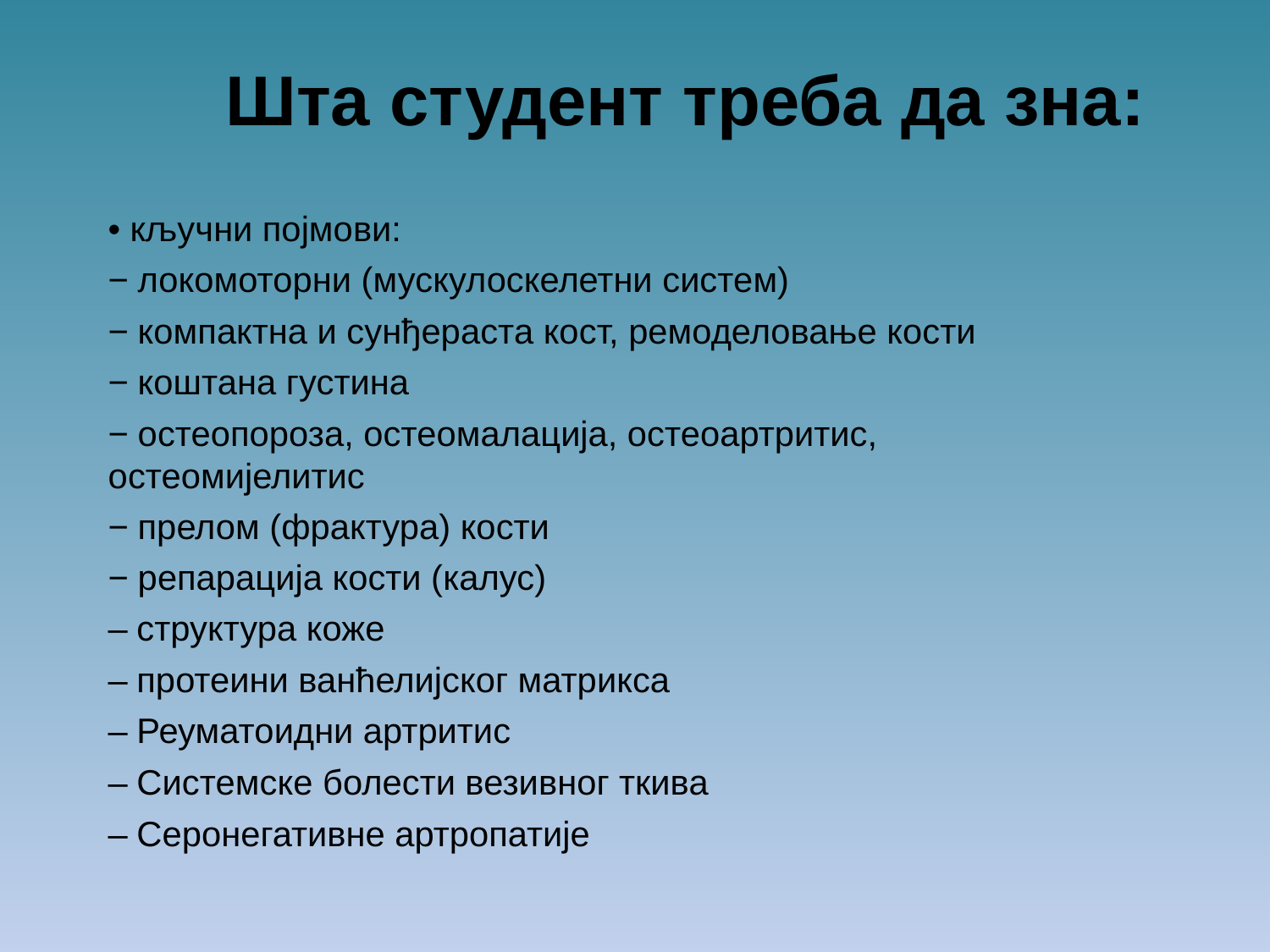

Шта студент треба да зна:
• кључни појмови:
− локомоторни (мускулоскелетни систем)
− компактна и сунђераста кост, ремоделовање кости
− коштана густина
− остеопороза, остеомалација, остеоартритис,
остеомијелитис
− прелом (фрактура) кости
− репарација кости (калус)
– структура коже
– протеини ванћелијског матрикса
– Реуматоидни артритис
– Системске болести везивног ткива
– Серонегативне артропатије